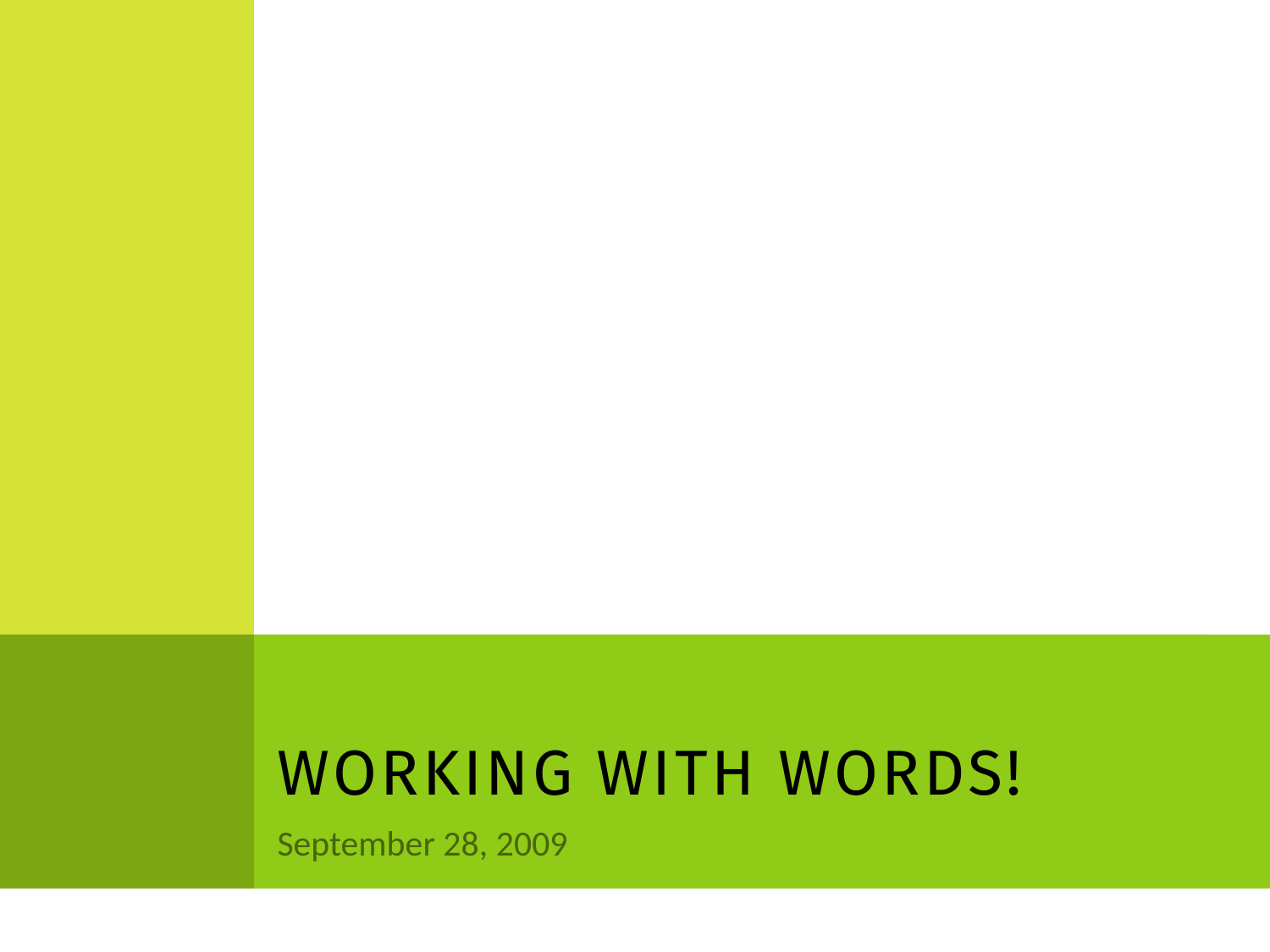

# Working with Words!
September 28, 2009